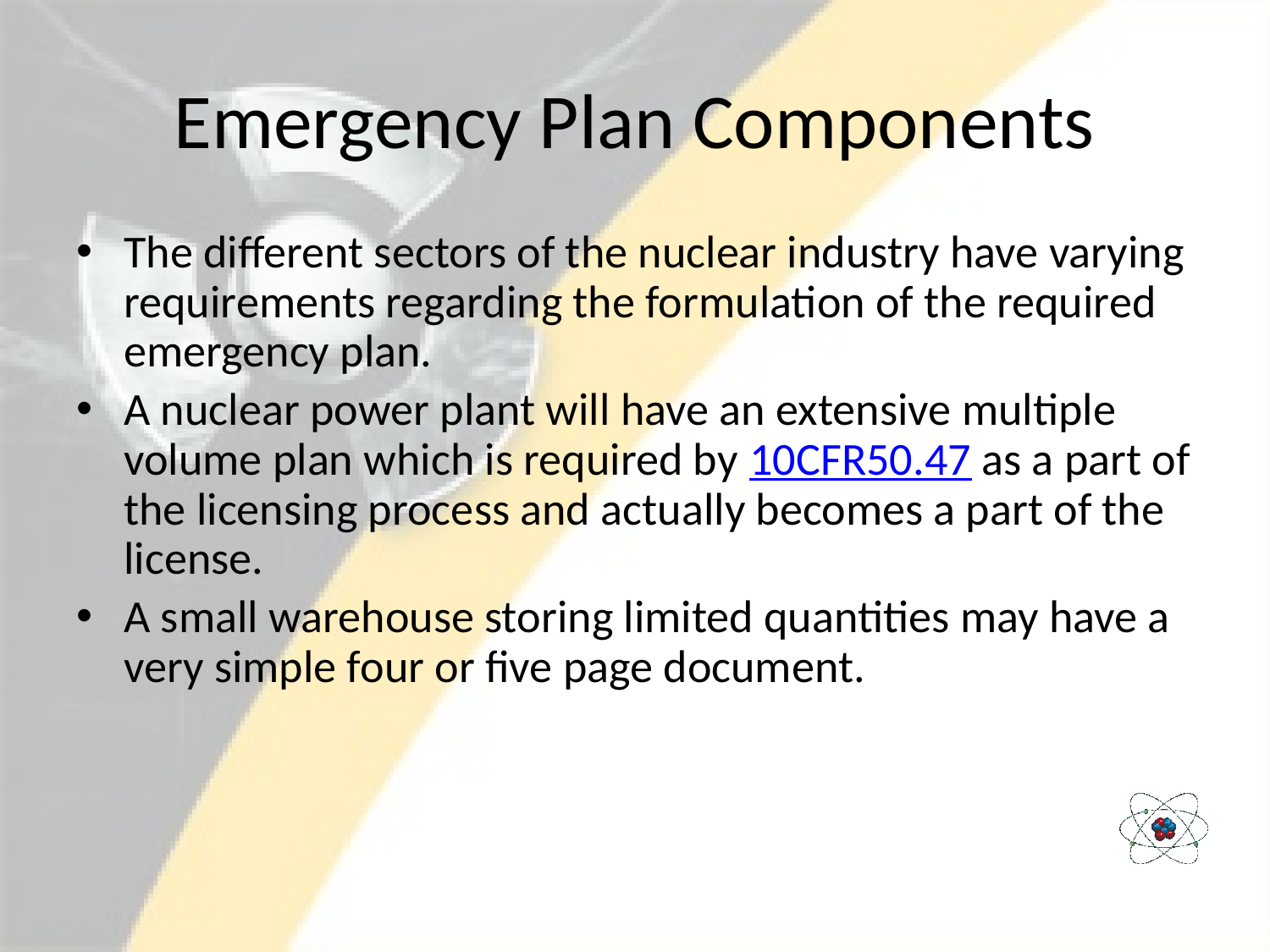

# Emergency Plan Components
The different sectors of the nuclear industry have varying requirements regarding the formulation of the required emergency plan.
A nuclear power plant will have an extensive multiple volume plan which is required by 10CFR50.47 as a part of the licensing process and actually becomes a part of the  license.
A small warehouse storing limited quantities may have a very simple four or five page document.